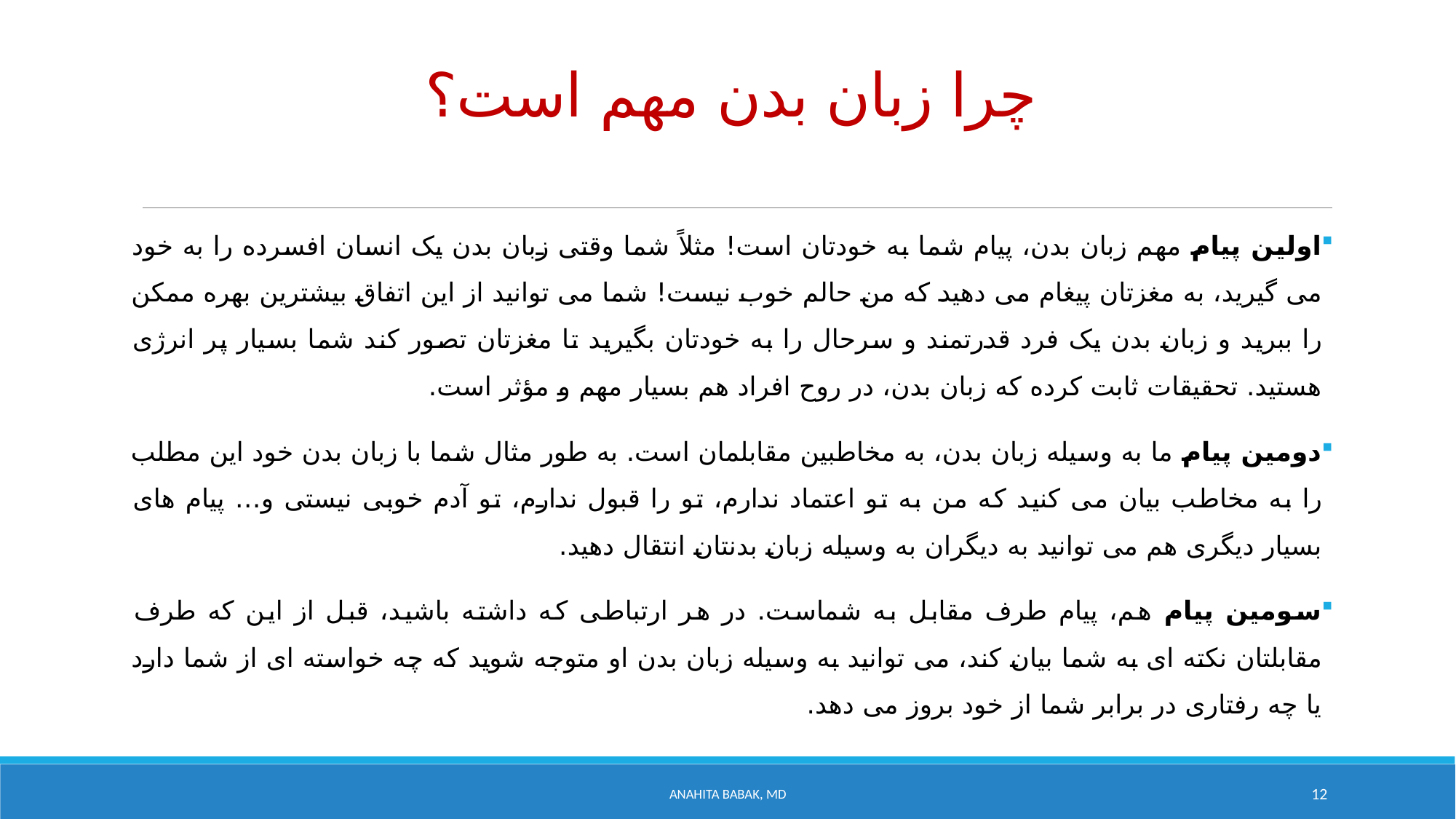

# چرا زبان بدن مهم است؟
اولین پیام مهم زبان بدن، پیام شما به خودتان است! مثلاً شما وقتی زبان بدن یک انسان افسرده را به خود می گیرید، به مغزتان پیغام می دهید که من حالم خوب نیست! شما می توانید از این اتفاق بیشترین بهره ممکن را ببرید و زبان بدن یک فرد قدرتمند و سرحال را به خودتان بگیرید تا مغزتان تصور کند شما بسیار پر انرژی هستید. تحقیقات ثابت کرده که زبان بدن، در روح افراد هم بسیار مهم و مؤثر است.
دومین پیام ما به وسیله زبان بدن، به مخاطبین مقابلمان است. به طور مثال شما با زبان بدن خود این مطلب را به مخاطب بیان می کنید که من به تو اعتماد ندارم، تو را قبول ندارم، تو آدم خوبی نیستی و… پیام های بسیار دیگری هم می توانید به دیگران به وسیله زبان بدنتان انتقال دهید.
سومین پیام هم، پیام طرف مقابل به شماست. در هر ارتباطی که داشته باشید، قبل از این که طرف مقابلتان نکته ای به شما بیان کند، می توانید به وسیله زبان بدن او متوجه شوید که چه خواسته ای از شما دارد یا چه رفتاری در برابر شما از خود بروز می دهد.

Anahita Babak, MD
12